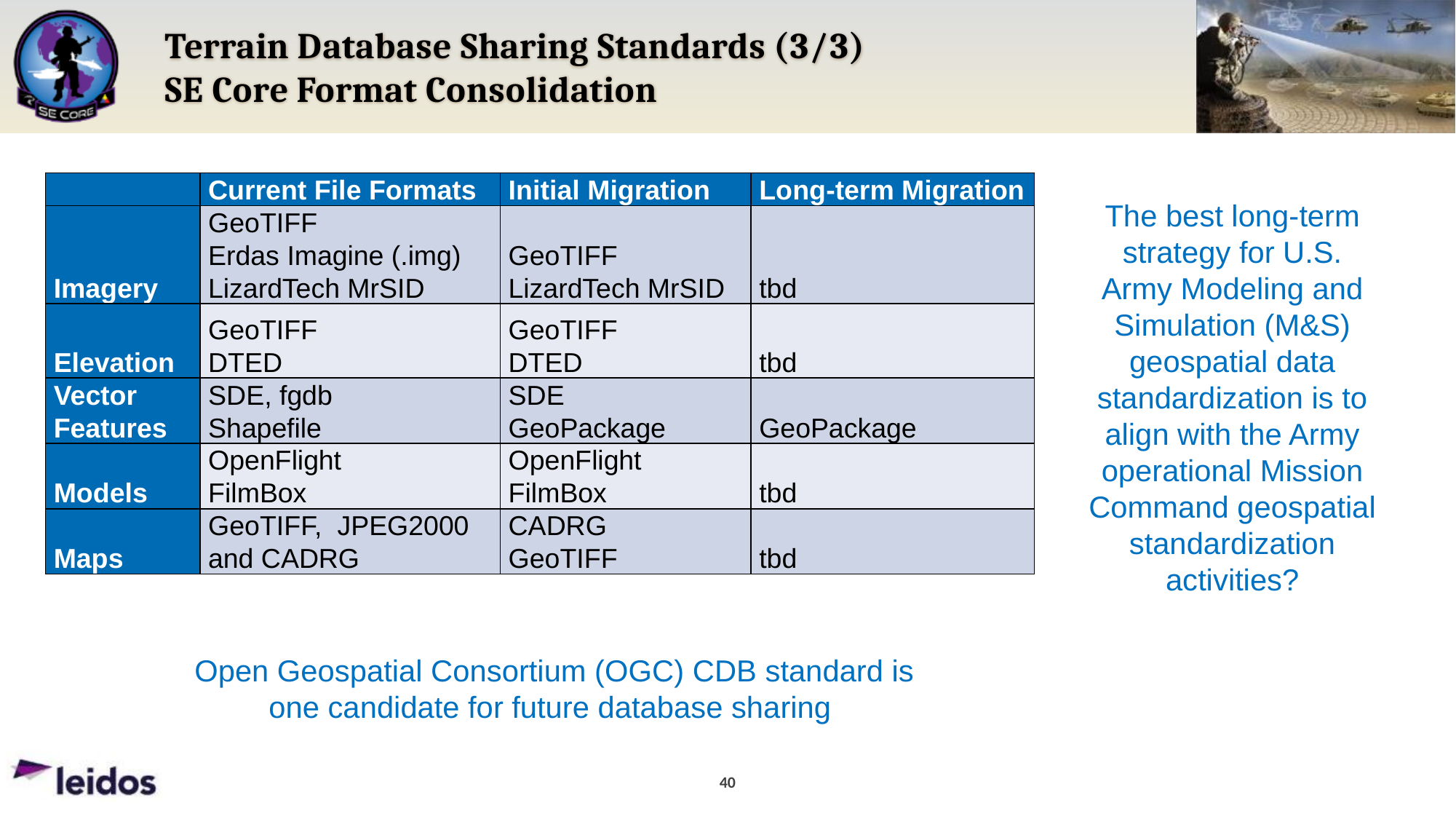

# Terrain Database Sharing Standards (3/3) SE Core Format Consolidation
|  | Current File Formats | Initial Migration | Long-term Migration |
| --- | --- | --- | --- |
| Imagery | GeoTIFF Erdas Imagine (.img) LizardTech MrSID | GeoTIFF LizardTech MrSID | tbd |
| Elevation | GeoTIFF DTED | GeoTIFF DTED | tbd |
| Vector Features | SDE, fgdb Shapefile | SDE GeoPackage | GeoPackage |
| Models | OpenFlight FilmBox | OpenFlight FilmBox | tbd |
| Maps | GeoTIFF, JPEG2000 and CADRG | CADRG GeoTIFF | tbd |
The best long-term strategy for U.S. Army Modeling and Simulation (M&S) geospatial data standardization is to align with the Army operational Mission Command geospatial standardization activities?
Open Geospatial Consortium (OGC) CDB standard is one candidate for future database sharing
40